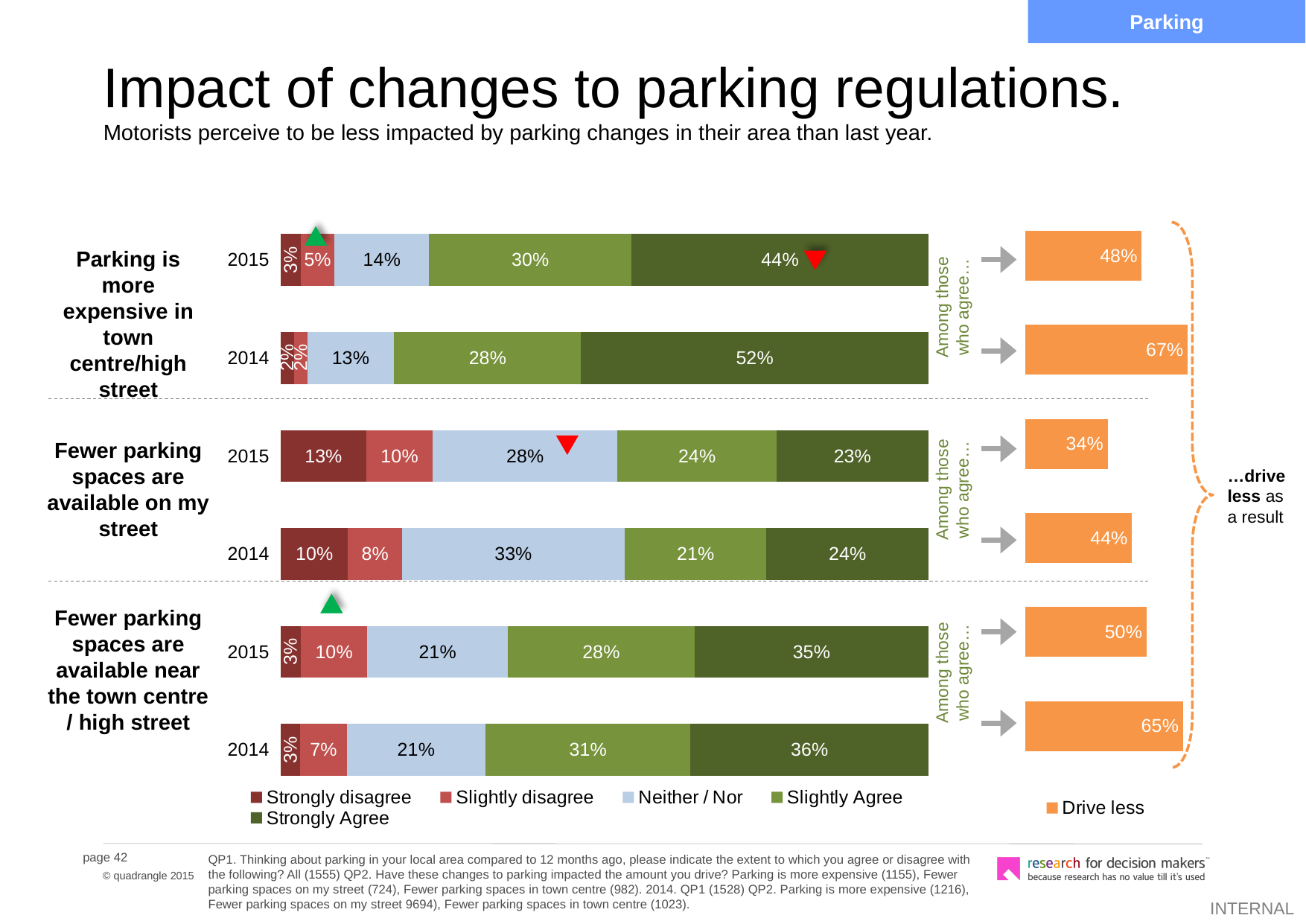

Parking
# Impact of changes to parking regulations. Motorists perceive to be less impacted by parking changes in their area than last year.

### Chart

| Category | Drive less |
|---|---|
| 2015 | 0.4800000000000003 |
| 2014 | 0.6700000000000055 |
| 2015 | 0.34 |
| 2014 | 0.44 |
| 2015 | 0.5 |
| 2014 | 0.6500000000000049 |

### Chart

| Category | Strongly disagree | Slightly disagree | Neither / Nor | Slightly Agree | Strongly Agree |
|---|---|---|---|---|---|
| 2015 | 0.030000000000000002 | 0.05 | 0.14 | 0.3000000000000003 | 0.44 |
| 2014 | 0.02000000000000001 | 0.02000000000000001 | 0.13 | 0.2800000000000001 | 0.52 |
| 2015 | 0.13 | 0.1 | 0.2800000000000001 | 0.2400000000000002 | 0.23 |
| 2014 | 0.1 | 0.08000000000000004 | 0.3300000000000026 | 0.21000000000000021 | 0.2400000000000002 |
| 2015 | 0.030000000000000002 | 0.1 | 0.21000000000000021 | 0.2800000000000001 | 0.3500000000000003 |
| 2014 | 0.030000000000000002 | 0.07000000000000002 | 0.21000000000000021 | 0.3100000000000021 | 0.3600000000000003 |

Parking is more expensive in town centre/high street

Among those who agree…
Fewer parking spaces are available on my street

…drive less as a result
Among those who agree…

Fewer parking spaces are available near the town centre / high street
Among those who agree…
QP1. Thinking about parking in your local area compared to 12 months ago, please indicate the extent to which you agree or disagree with the following? All (1555) QP2. Have these changes to parking impacted the amount you drive? Parking is more expensive (1155), Fewer parking spaces on my street (724), Fewer parking spaces in town centre (982). 2014. QP1 (1528) QP2. Parking is more expensive (1216), Fewer parking spaces on my street 9694), Fewer parking spaces in town centre (1023).